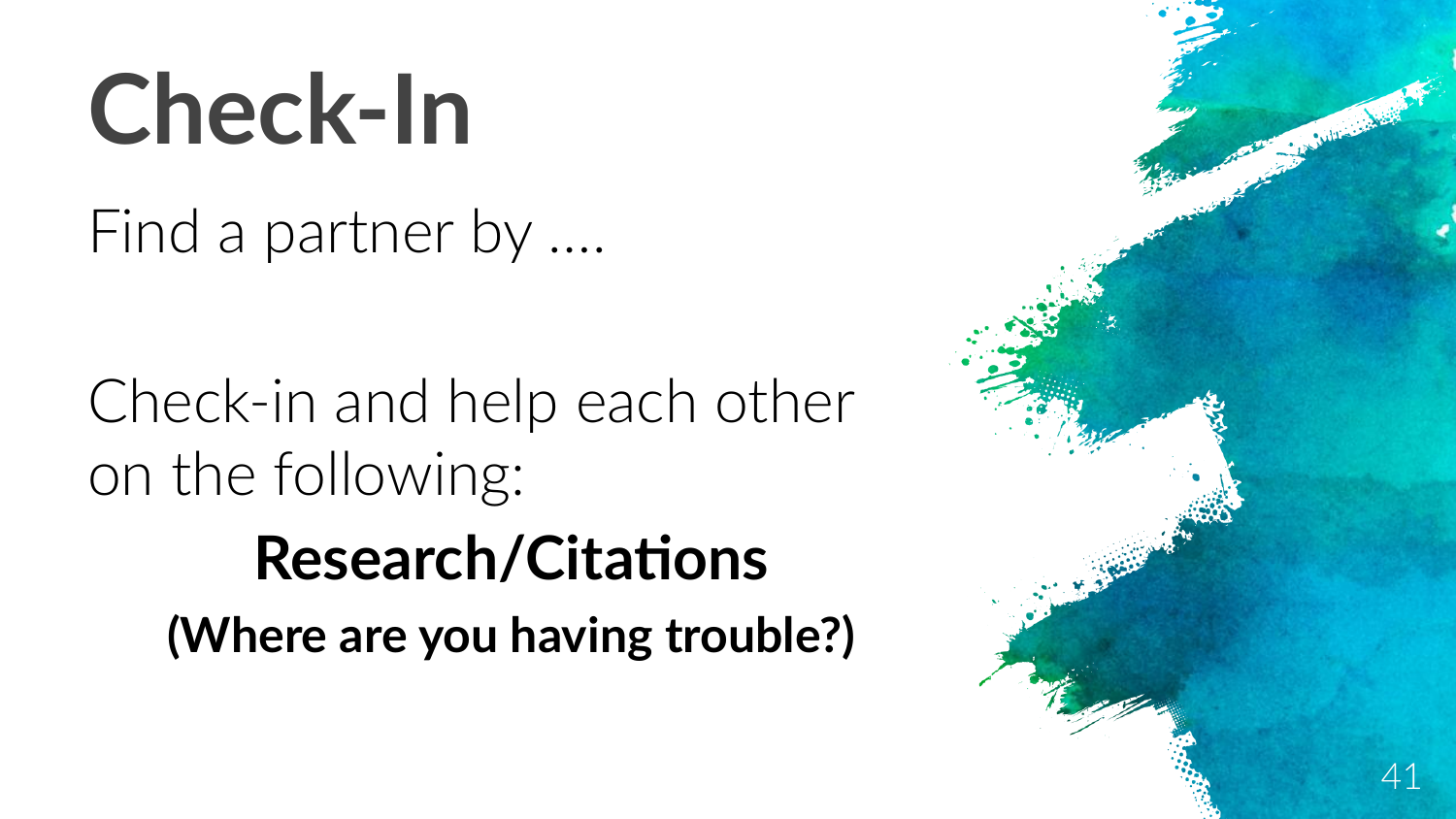

# Check-In
Find a partner by ….

Check-in and help each other on the following:
Research/Citations
(Where are you having trouble?)
41